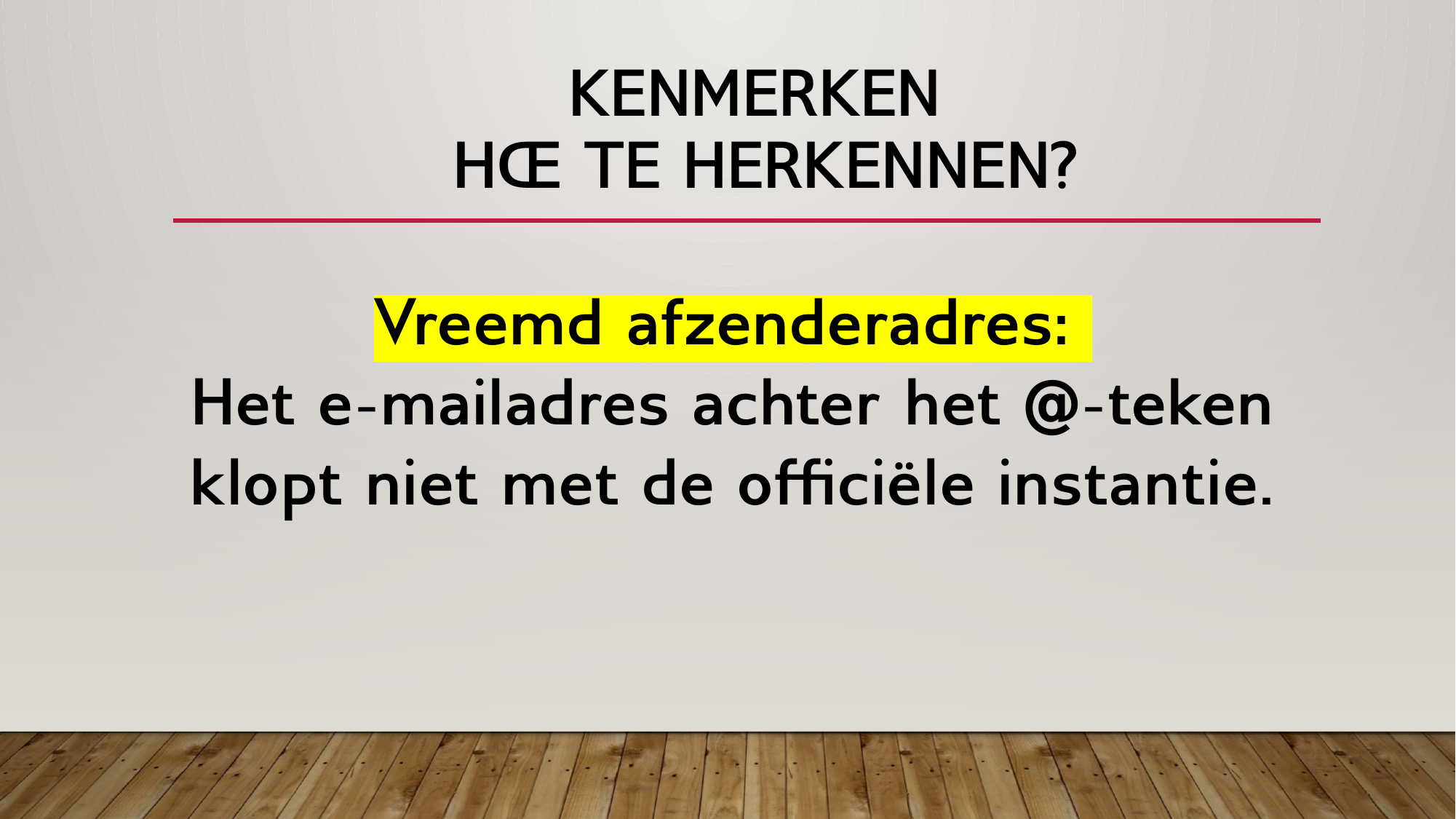

# KENMERKEN HOE TE HERKENNEN?

Vreemd afzenderadres:
Het e-mailadres achter het @-teken klopt niet met de officiële instantie.